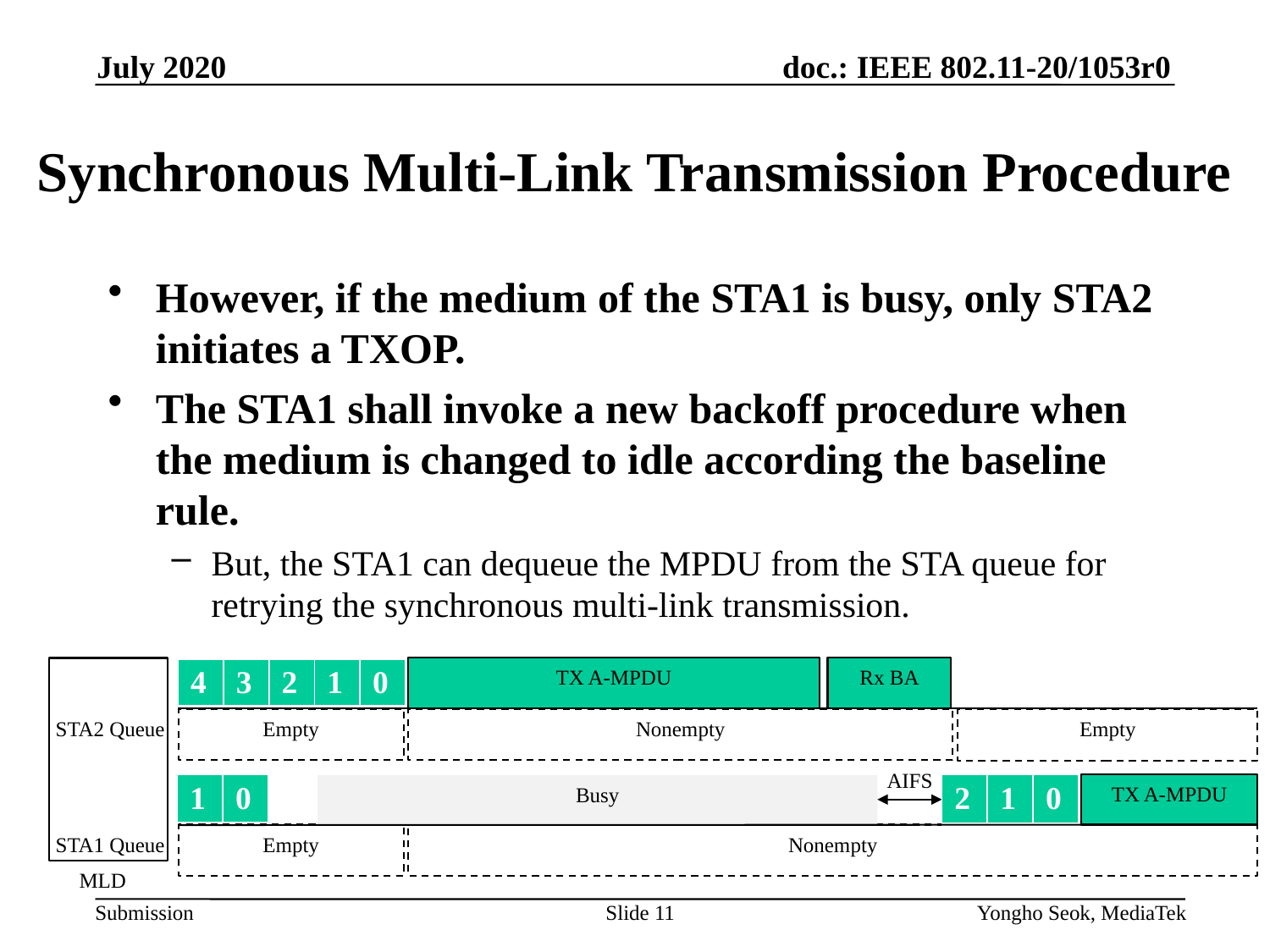

July 2020
# Synchronous Multi-Link Transmission Procedure
However, if the medium of the STA1 is busy, only STA2 initiates a TXOP.
The STA1 shall invoke a new backoff procedure when the medium is changed to idle according the baseline rule.
But, the STA1 can dequeue the MPDU from the STA queue for retrying the synchronous multi-link transmission.
TX A-MPDU
Rx BA

| 4 | 3 | 2 | 1 | 0 |
| --- | --- | --- | --- | --- |
Empty
Nonempty
STA2 Queue
Empty
AIFS
| 1 | 0 |
| --- | --- |
| 2 | 1 | 0 |
| --- | --- | --- |
TX A-MPDU
Busy
Empty
Nonempty
STA1 Queue
MLD
Slide 11
Yongho Seok, MediaTek